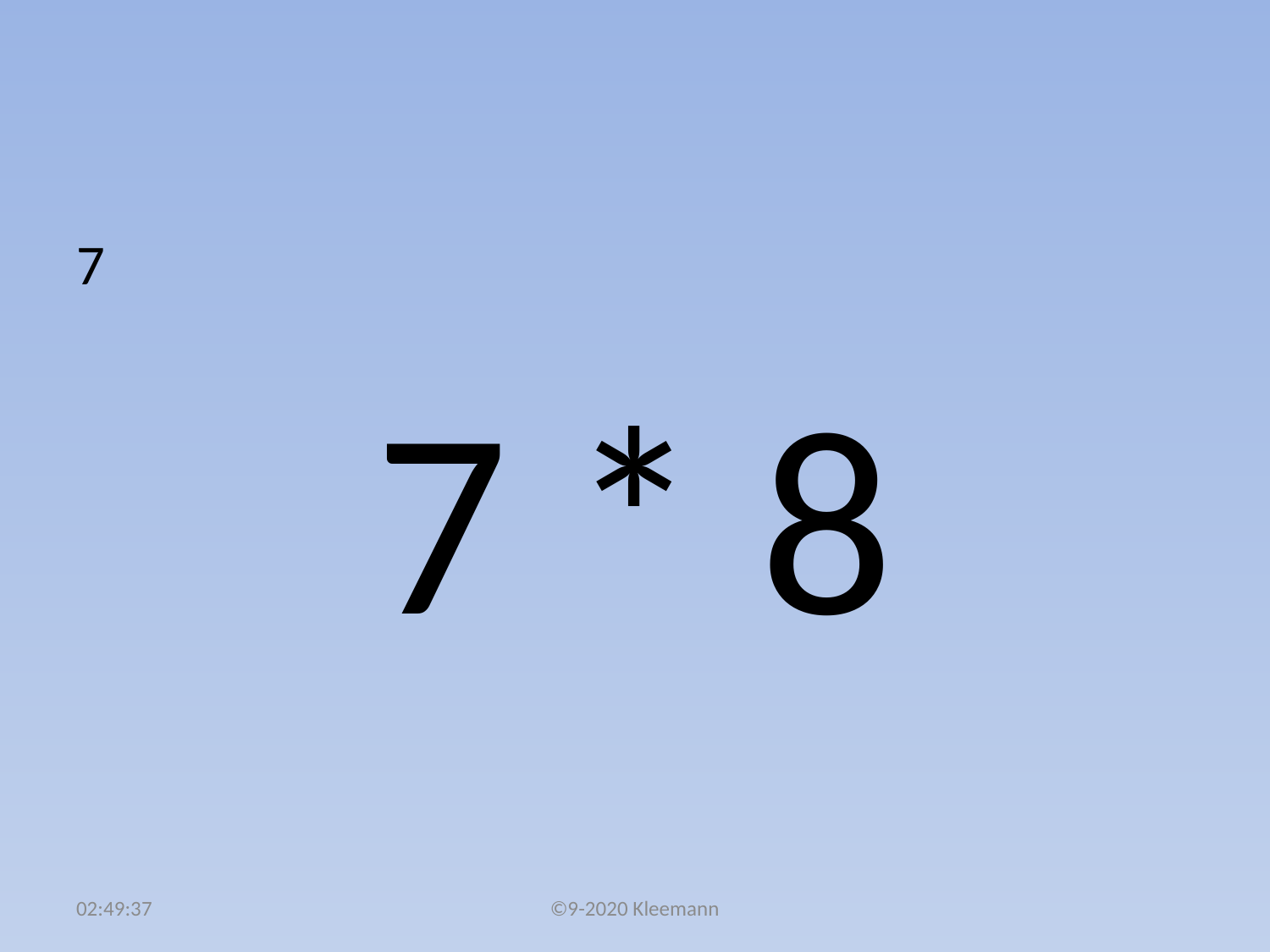

#
7
7 * 8
02:49:37
©9-2020 Kleemann